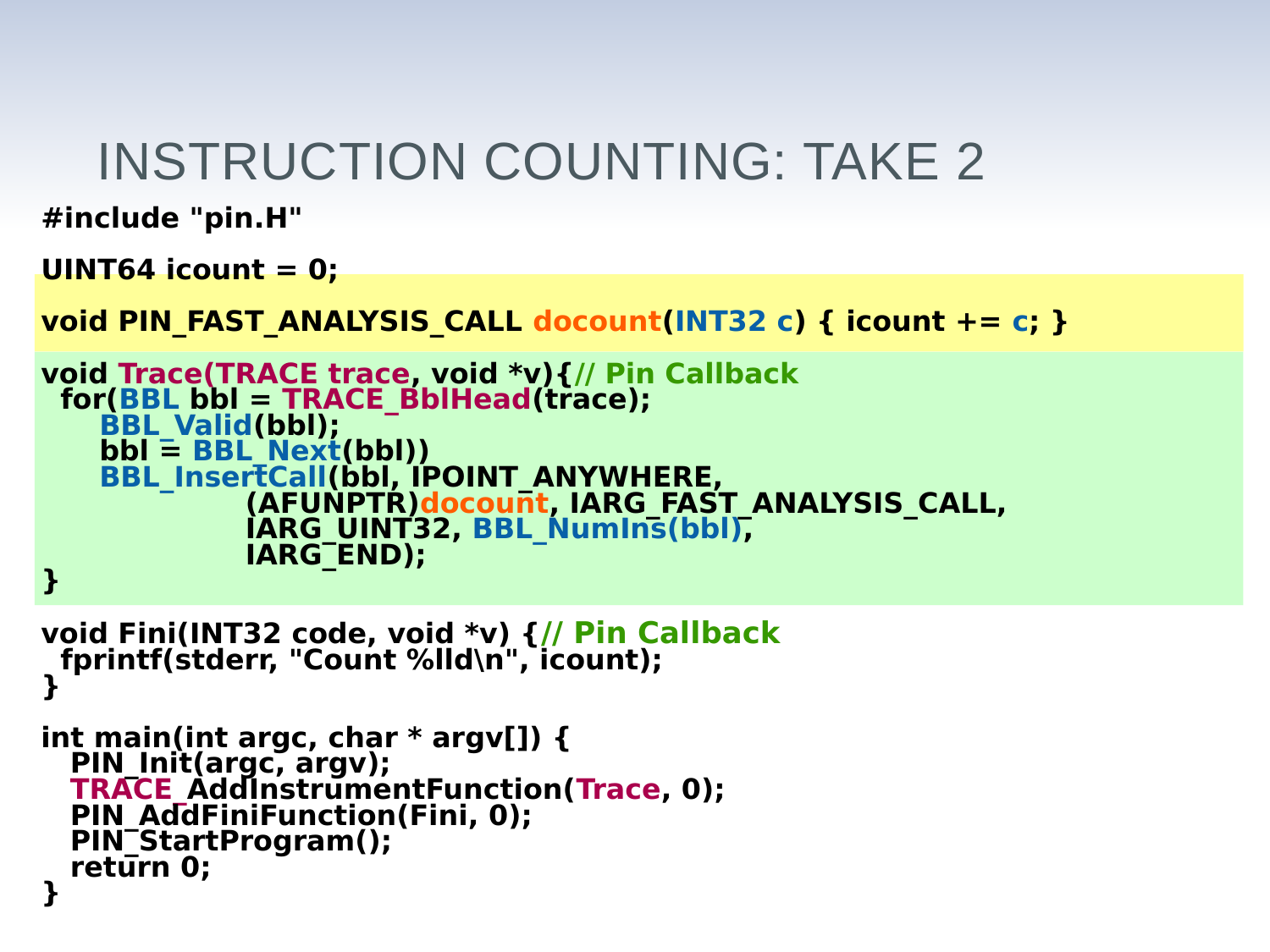

# Instruction counting: Take 2

#include "pin.H"

UINT64 icount = 0;

void PIN_FAST_ANALYSIS_CALL docount(INT32 c) { icount += c; }

void Trace(TRACE trace, void *v){// Pin Callback
  for(BBL bbl = TRACE_BblHead(trace);
      BBL_Valid(bbl);
      bbl = BBL_Next(bbl))
      BBL_InsertCall(bbl, IPOINT_ANYWHERE,
                     (AFUNPTR)docount, IARG_FAST_ANALYSIS_CALL,
                     IARG_UINT32, BBL_NumIns(bbl),
                     IARG_END);
}

void Fini(INT32 code, void *v) {// Pin Callback
  fprintf(stderr, "Count %lld\n", icount);
}

int main(int argc, char * argv[]) {
   PIN_Init(argc, argv);
   TRACE_AddInstrumentFunction(Trace, 0);
   PIN_AddFiniFunction(Fini, 0);
   PIN_StartProgram();
   return 0;
}